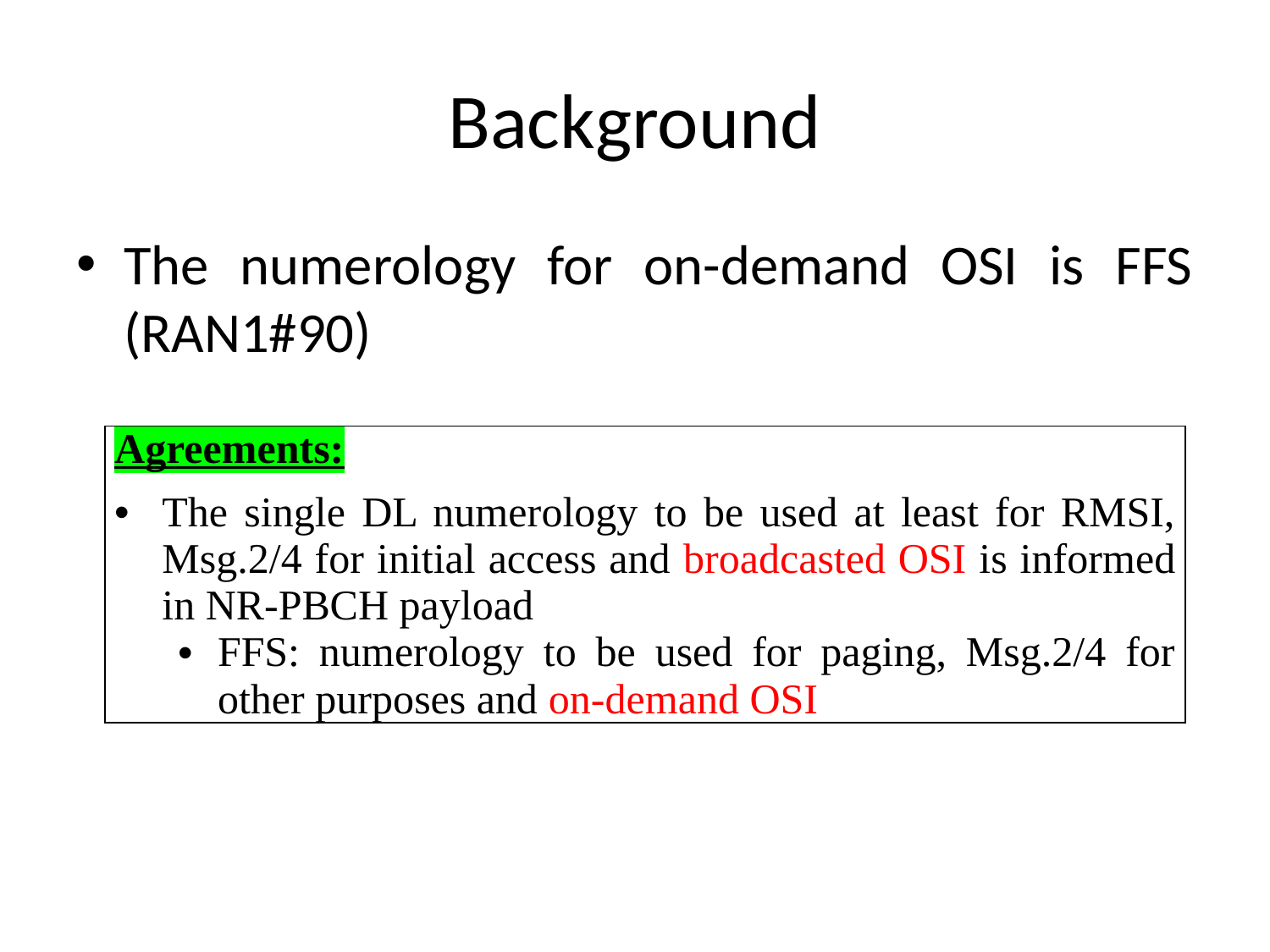

# Background
The numerology for on-demand OSI is FFS (RAN1#90)

| Agreements: The single DL numerology to be used at least for RMSI, Msg.2/4 for initial access and broadcasted OSI is informed in NR-PBCH payload FFS: numerology to be used for paging, Msg.2/4 for other purposes and on-demand OSI |
| --- |